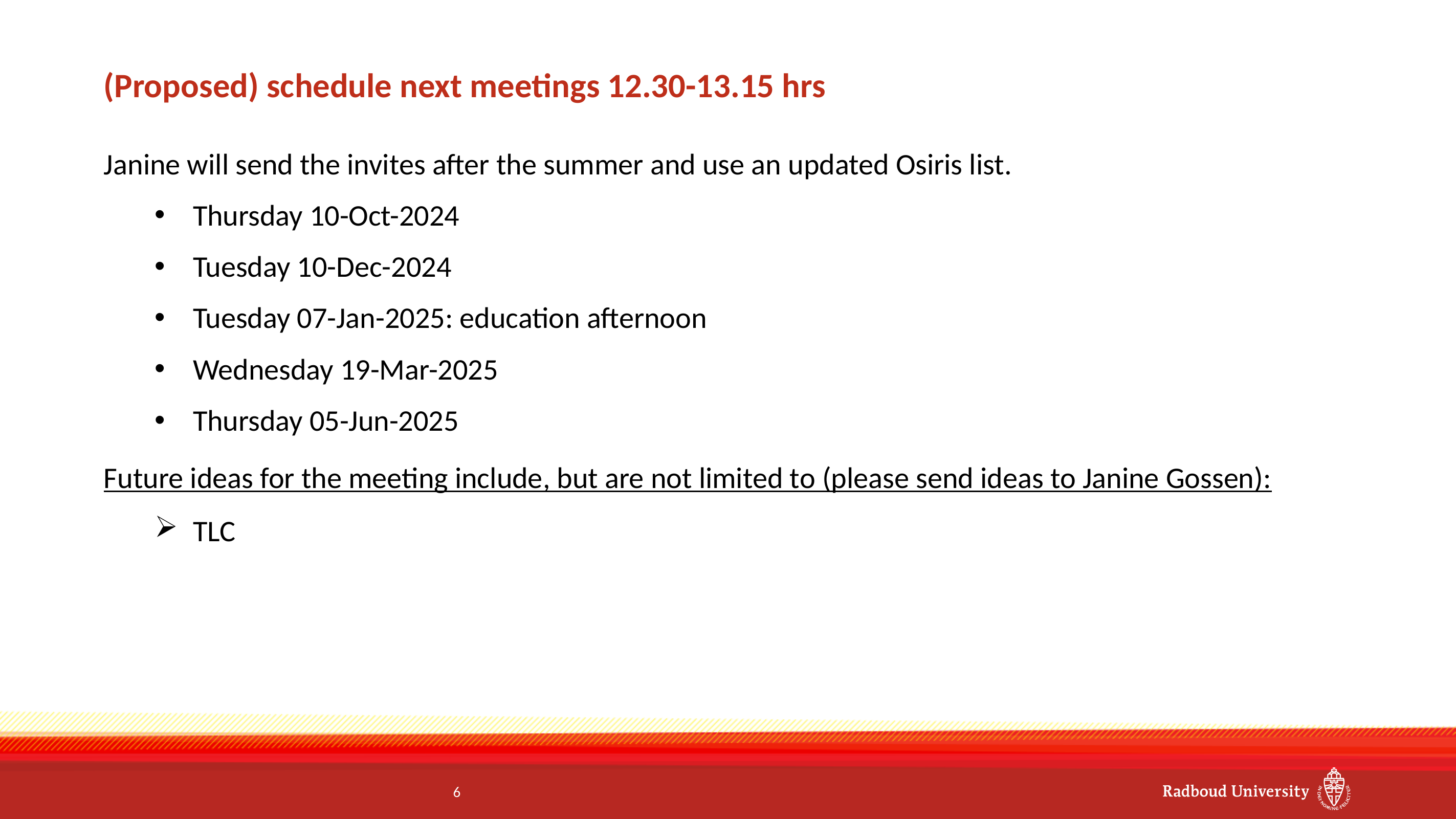

# (Proposed) schedule next meetings 12.30-13.15 hrs
Janine will send the invites after the summer and use an updated Osiris list.
Thursday 10-Oct-2024
Tuesday 10-Dec-2024
Tuesday 07-Jan-2025: education afternoon
Wednesday 19-Mar-2025
Thursday 05-Jun-2025
Future ideas for the meeting include, but are not limited to (please send ideas to Janine Gossen):
TLC
6